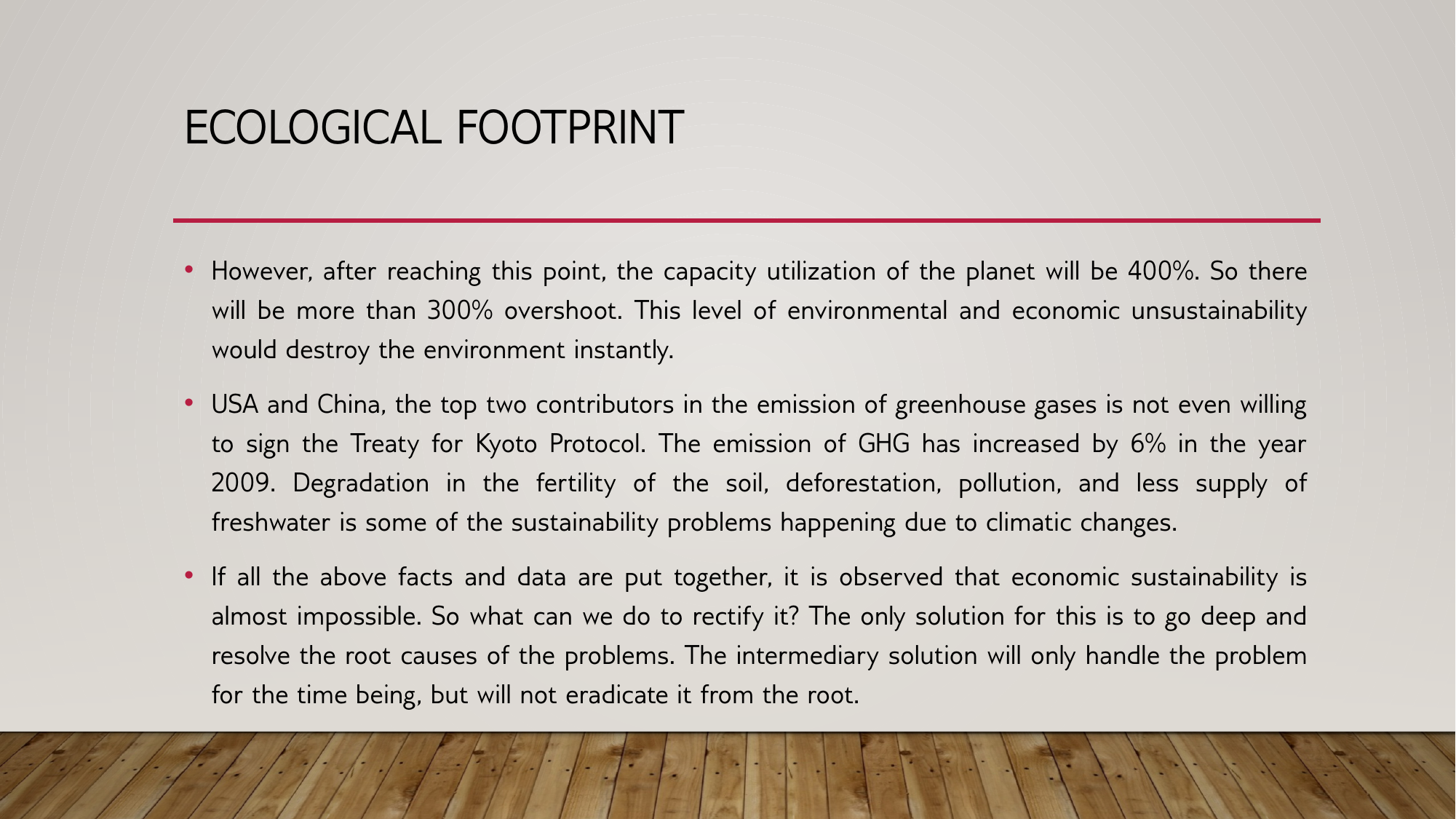

# ecological footprint
However, after reaching this point, the capacity utilization of the planet will be 400%. So there will be more than 300% overshoot. This level of environmental and economic unsustainability would destroy the environment instantly.
USA and China, the top two contributors in the emission of greenhouse gases is not even willing to sign the Treaty for Kyoto Protocol. The emission of GHG has increased by 6% in the year 2009. Degradation in the fertility of the soil, deforestation, pollution, and less supply of freshwater is some of the sustainability problems happening due to climatic changes.
If all the above facts and data are put together, it is observed that economic sustainability is almost impossible. So what can we do to rectify it? The only solution for this is to go deep and resolve the root causes of the problems. The intermediary solution will only handle the problem for the time being, but will not eradicate it from the root.